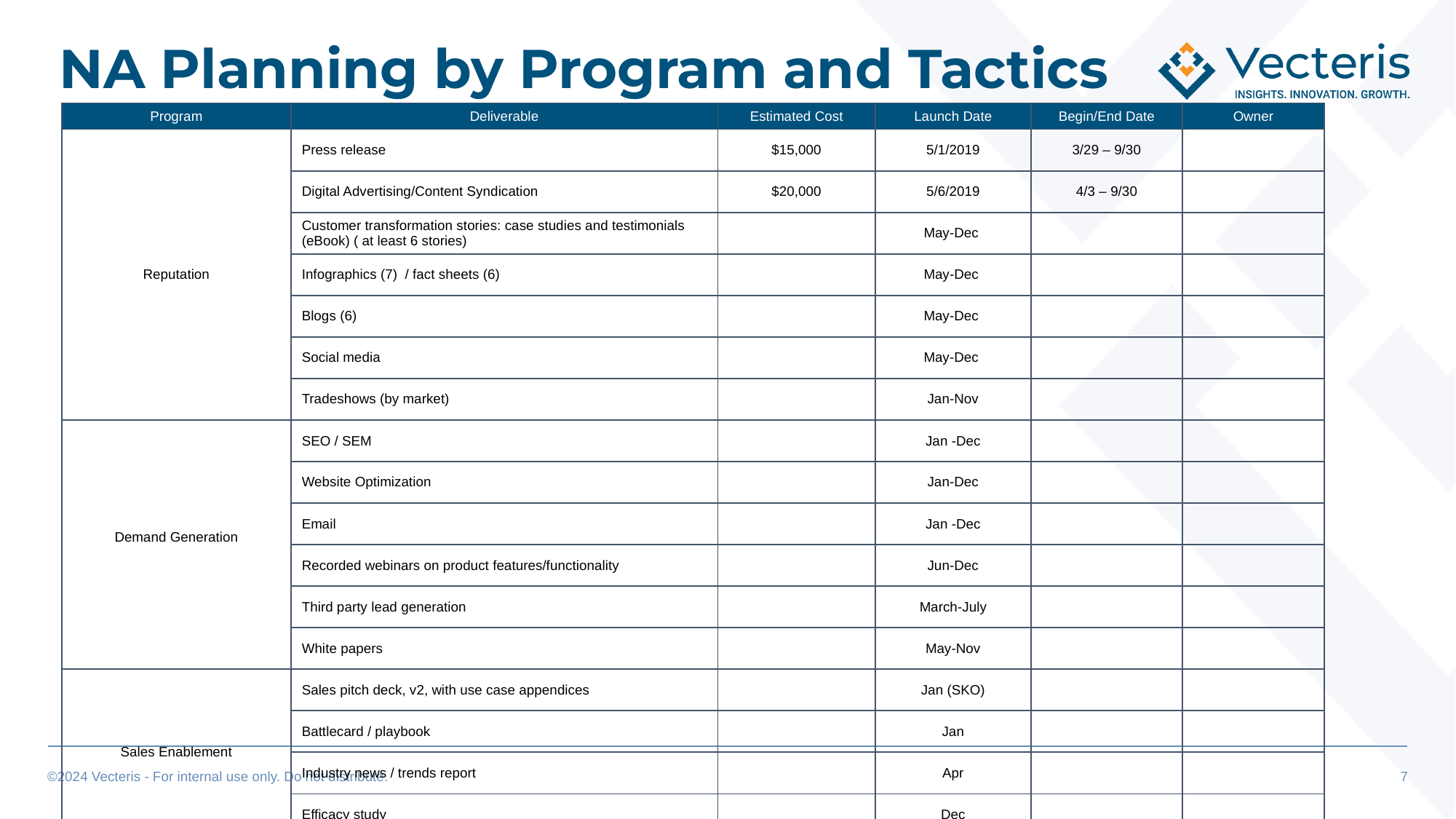

# NA Planning by Program and Tactics
| Program | Deliverable | Estimated Cost | Launch Date | Begin/End Date | Owner |
| --- | --- | --- | --- | --- | --- |
| Reputation | Press release | $15,000 | 5/1/2019 | 3/29 – 9/30 |  |
|  | Digital Advertising/Content Syndication | $20,000 | 5/6/2019 | 4/3 – 9/30 |  |
|  | Customer transformation stories: case studies and testimonials (eBook) ( at least 6 stories) |  | May-Dec |  |  |
|  | Infographics (7) / fact sheets (6) |  | May-Dec |  |  |
|  | Blogs (6) |  | May-Dec |  |  |
|  | Social media |  | May-Dec |  |  |
|  | Tradeshows (by market) |  | Jan-Nov |  |  |
| Demand Generation | SEO / SEM |  | Jan -Dec |  |  |
|  | Website Optimization |  | Jan-Dec |  |  |
|  | Email |  | Jan -Dec |  |  |
|  | Recorded webinars on product features/functionality |  | Jun-Dec |  |  |
|  | Third party lead generation |  | March-July |  |  |
|  | White papers |  | May-Nov |  |  |
| Sales Enablement | Sales pitch deck, v2, with use case appendices |  | Jan (SKO) |  |  |
|  | Battlecard / playbook |  | Jan |  |  |
|  | Industry news / trends report |  | Apr |  |  |
|  | Efficacy study |  | Dec |  |  |
| Campaign Evaluation | Market segmentation |  | Feb (start) |  |  |
|  | Persona research |  | Mar (start) |  |  |
|  | Competitive intelligence |  | Jul (start) |  |  |
|  | Customer survey |  | Jan-Dec |  |  |
|  | Campaign data analysis (MQL, marketing influenced) |  | Jan-Dec |  |  |